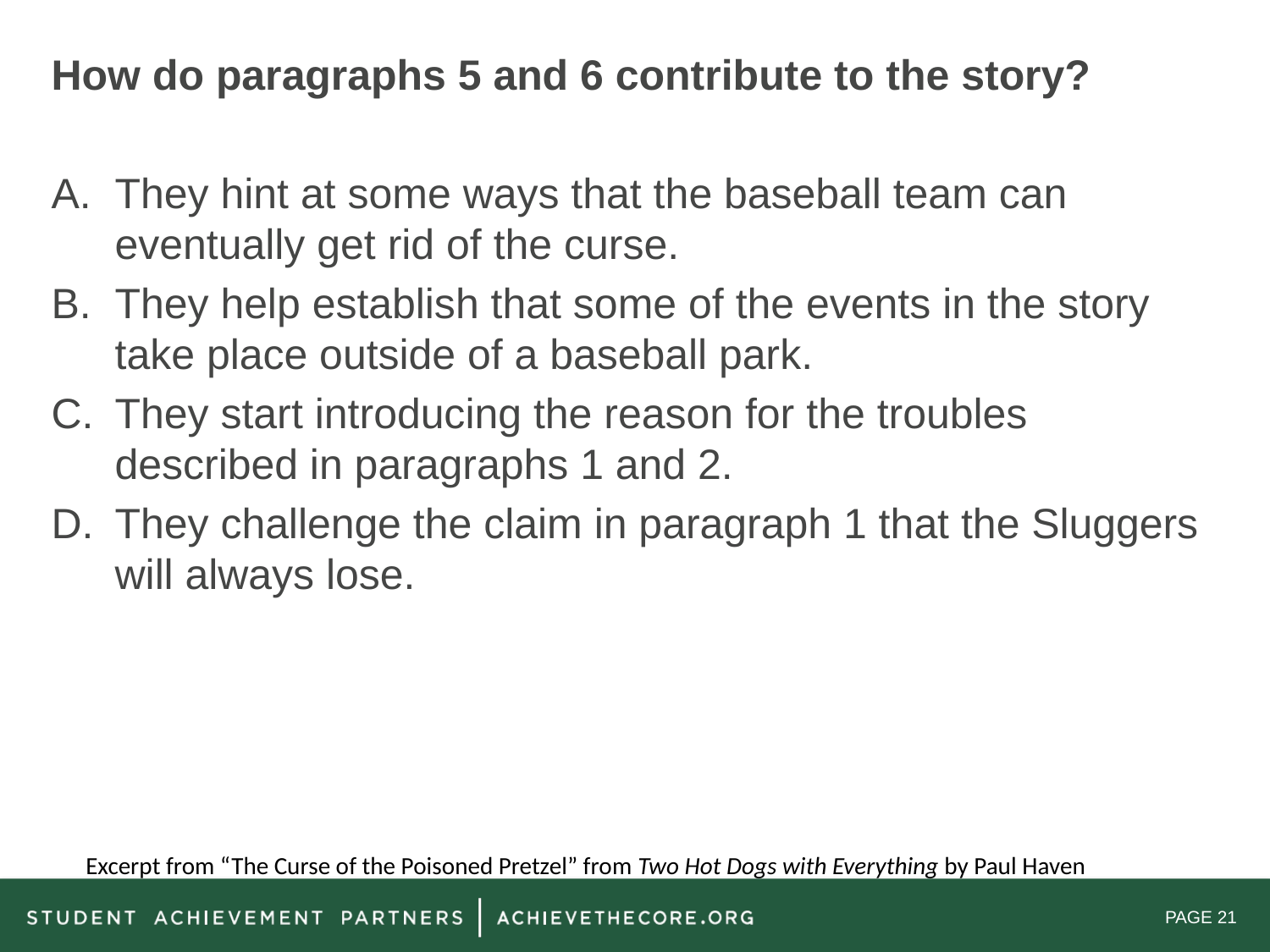

How do paragraphs 5 and 6 contribute to the story?

They hint at some ways that the baseball team can eventually get rid of the curse.
They help establish that some of the events in the story take place outside of a baseball park.
They start introducing the reason for the troubles described in paragraphs 1 and 2.
They challenge the claim in paragraph 1 that the Sluggers will always lose.

Excerpt from “The Curse of the Poisoned Pretzel” from Two Hot Dogs with Everything by Paul Haven